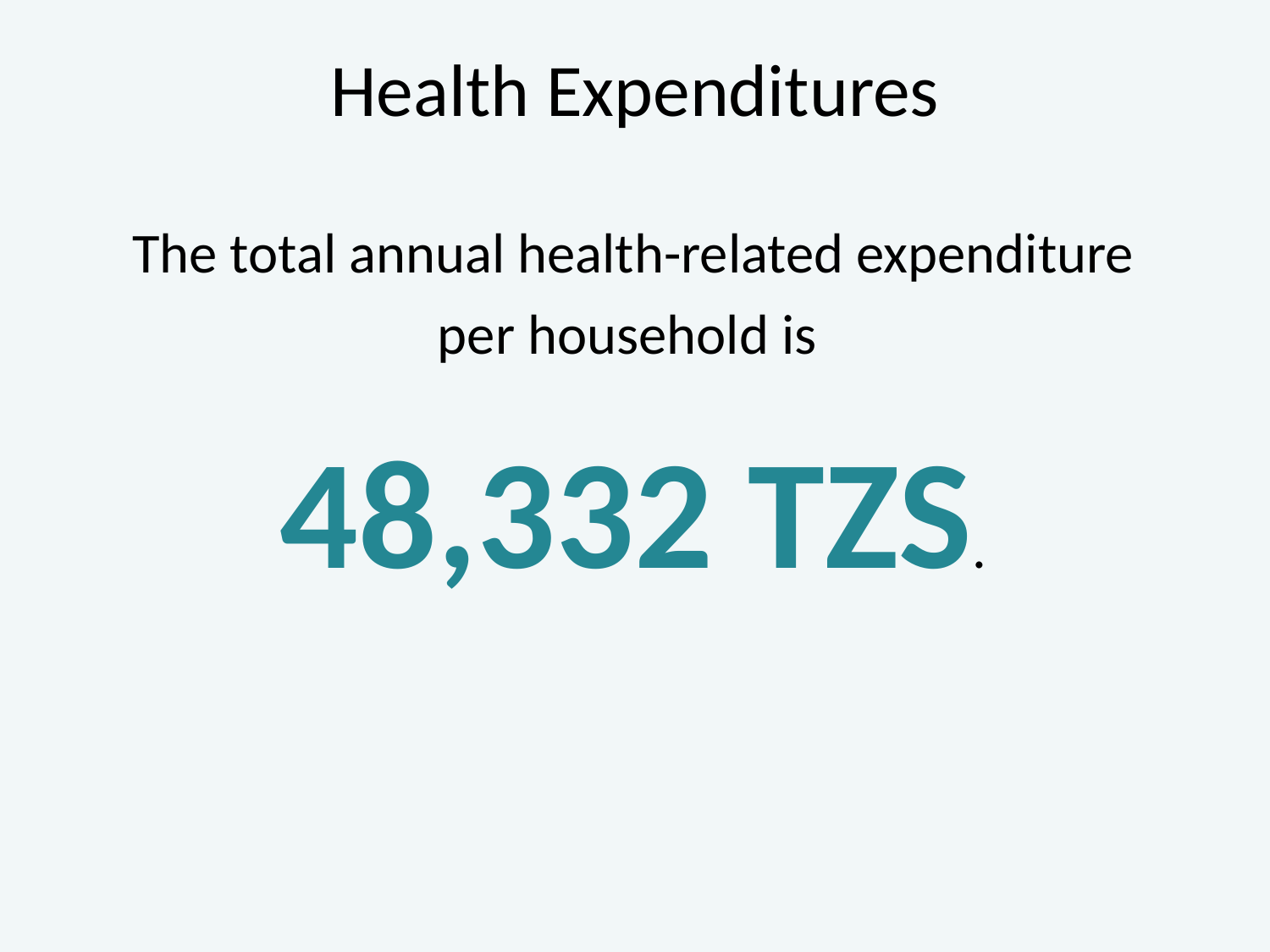

# Health Expenditures
The total annual health-related expenditure per household is
48,332 TZS.